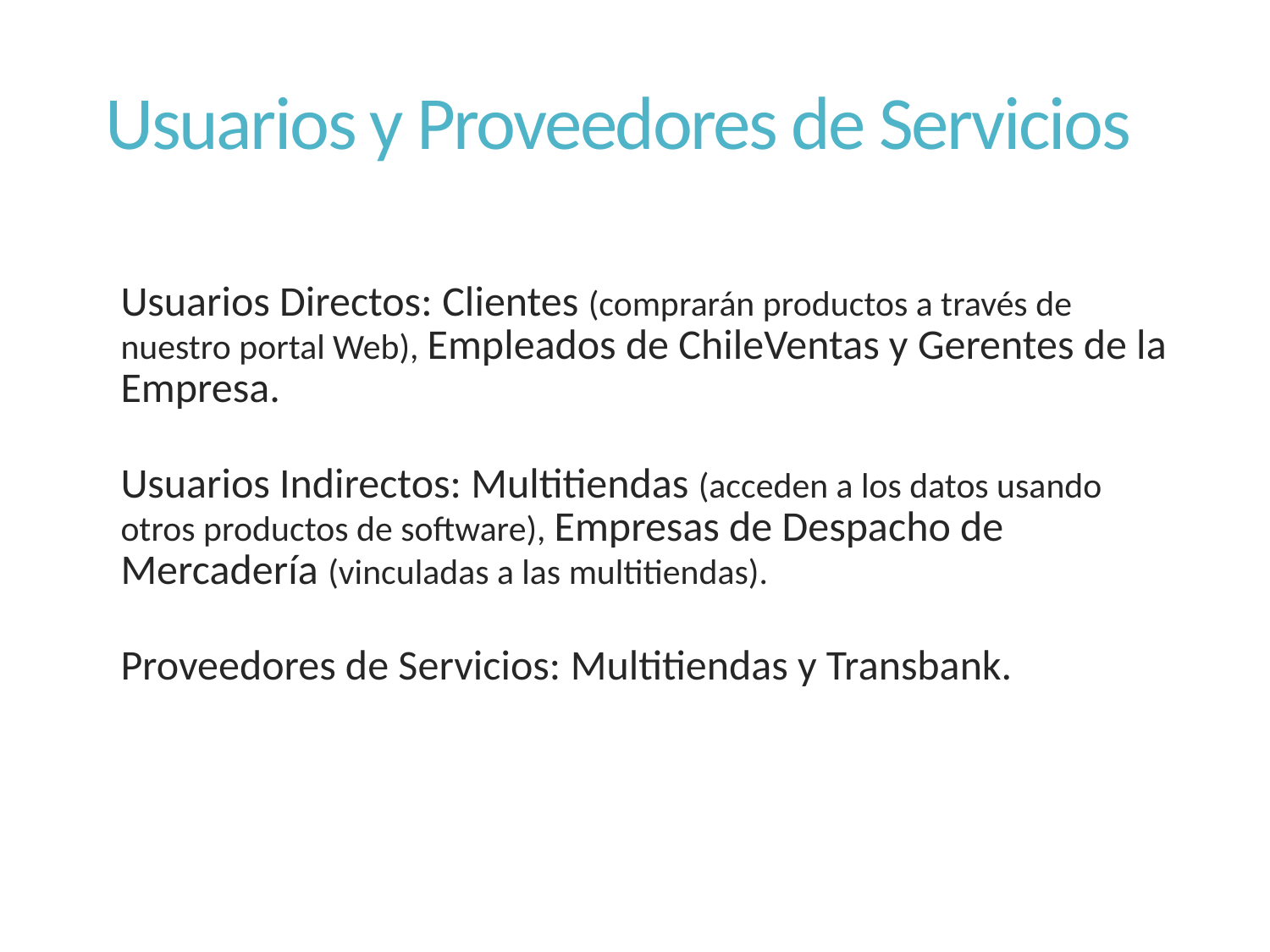

# Usuarios y Proveedores de Servicios
Usuarios Directos: Clientes (comprarán productos a través de nuestro portal Web), Empleados de ChileVentas y Gerentes de la Empresa.
Usuarios Indirectos: Multitiendas (acceden a los datos usando otros productos de software), Empresas de Despacho de Mercadería (vinculadas a las multitiendas).
Proveedores de Servicios: Multitiendas y Transbank.